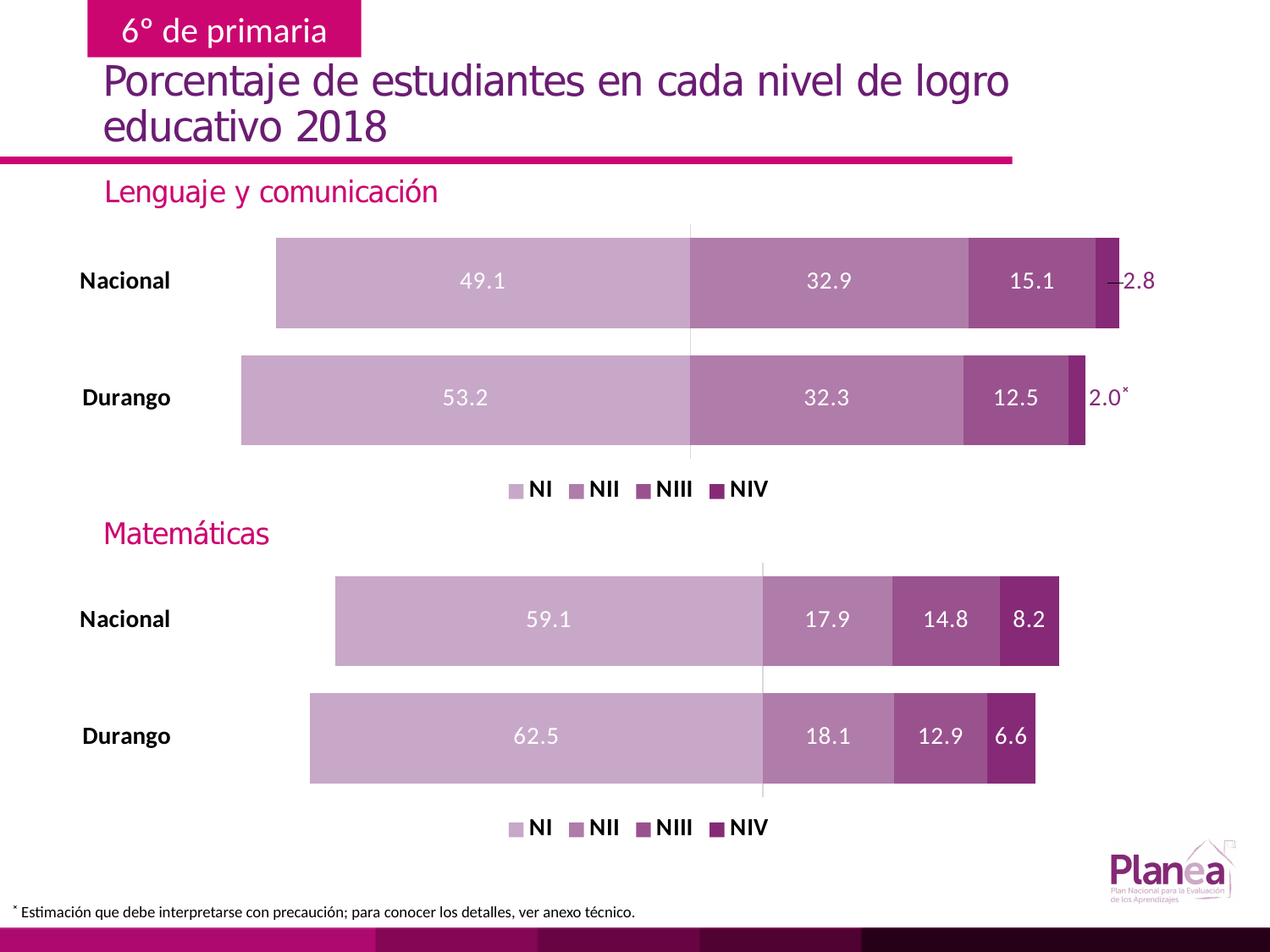

# Porcentaje de estudiantes en cada nivel de logro educativo 2018

Lenguaje y comunicación

### Chart

| Category |  |  |  |  |
|---|---|---|---|---|
| Durango | -53.2 | 32.3 | 12.5 | 2.0 |
| Nacional | -49.1 | 32.9 | 15.1 | 2.8 |
Matemáticas

### Chart

| Category |  |  |  |  |
|---|---|---|---|---|
| Durango | -62.5 | 18.1 | 12.9 | 6.6 |
| Nacional | -59.1 | 17.9 | 14.8 | 8.2 |
˟ Estimación que debe interpretarse con precaución; para conocer los detalles, ver anexo técnico.